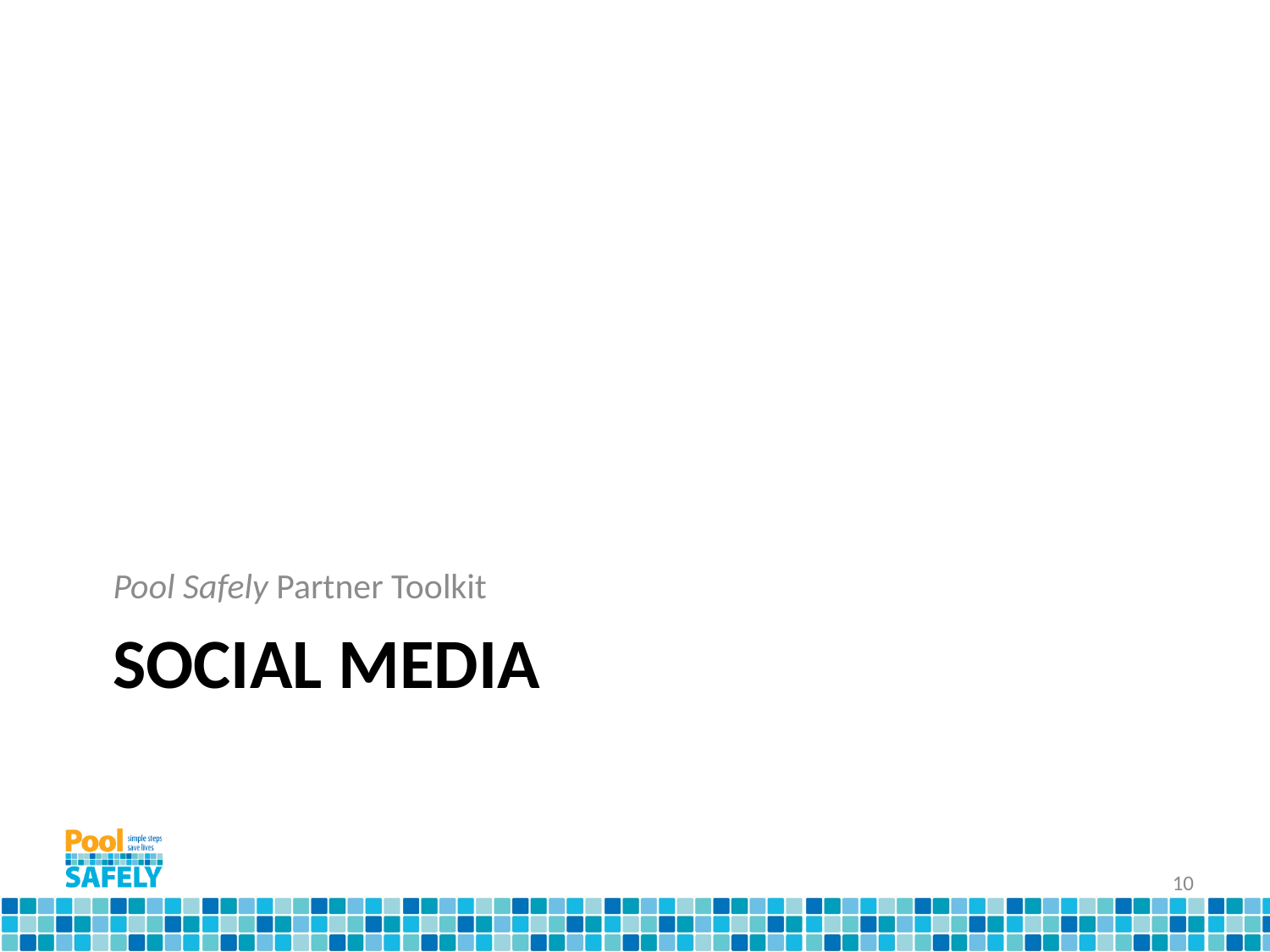

Pool Safely Partner Toolkit
# SOCIAL MEDIA